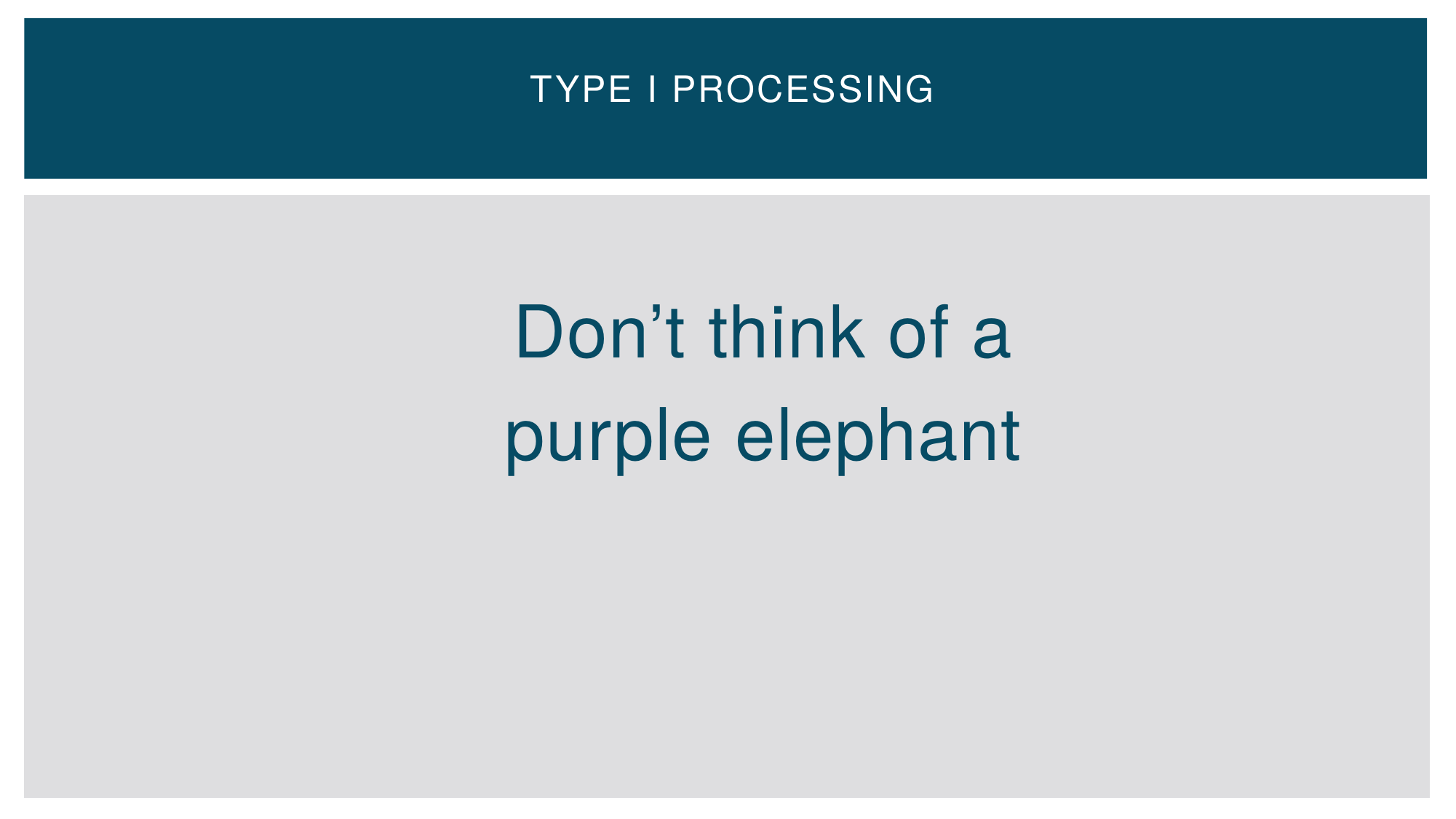

# Type I Processing
Don’t think of a
purple elephant